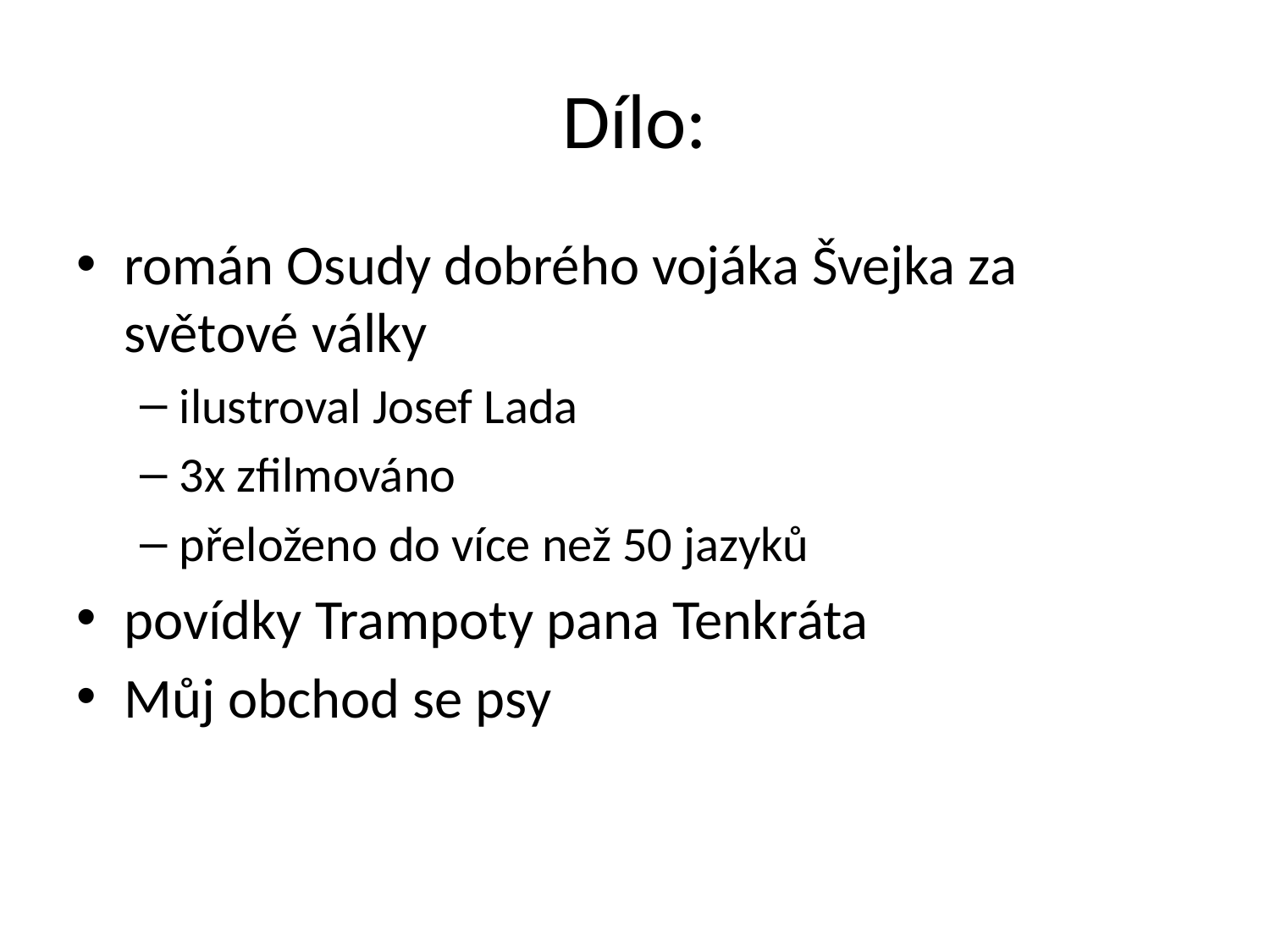

# Dílo:
román Osudy dobrého vojáka Švejka za světové války
ilustroval Josef Lada
3x zfilmováno
přeloženo do více než 50 jazyků
povídky Trampoty pana Tenkráta
Můj obchod se psy